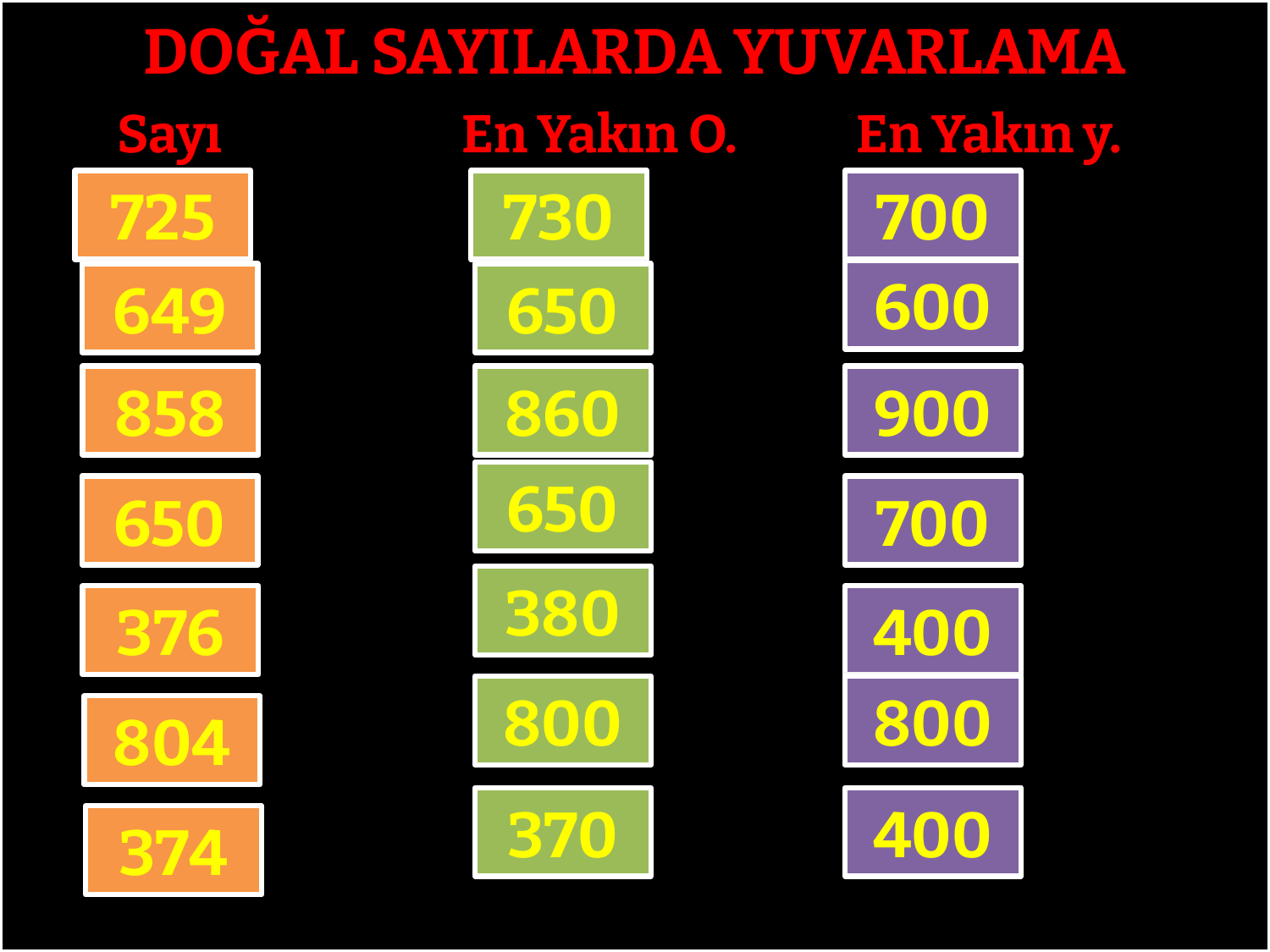

DOĞAL SAYILARDA YUVARLAMA
Sayı
En Yakın O.
En Yakın y.
700
730
725
600
650
649
#
900
858
860
650
700
650
380
400
376
800
800
804
370
400
374